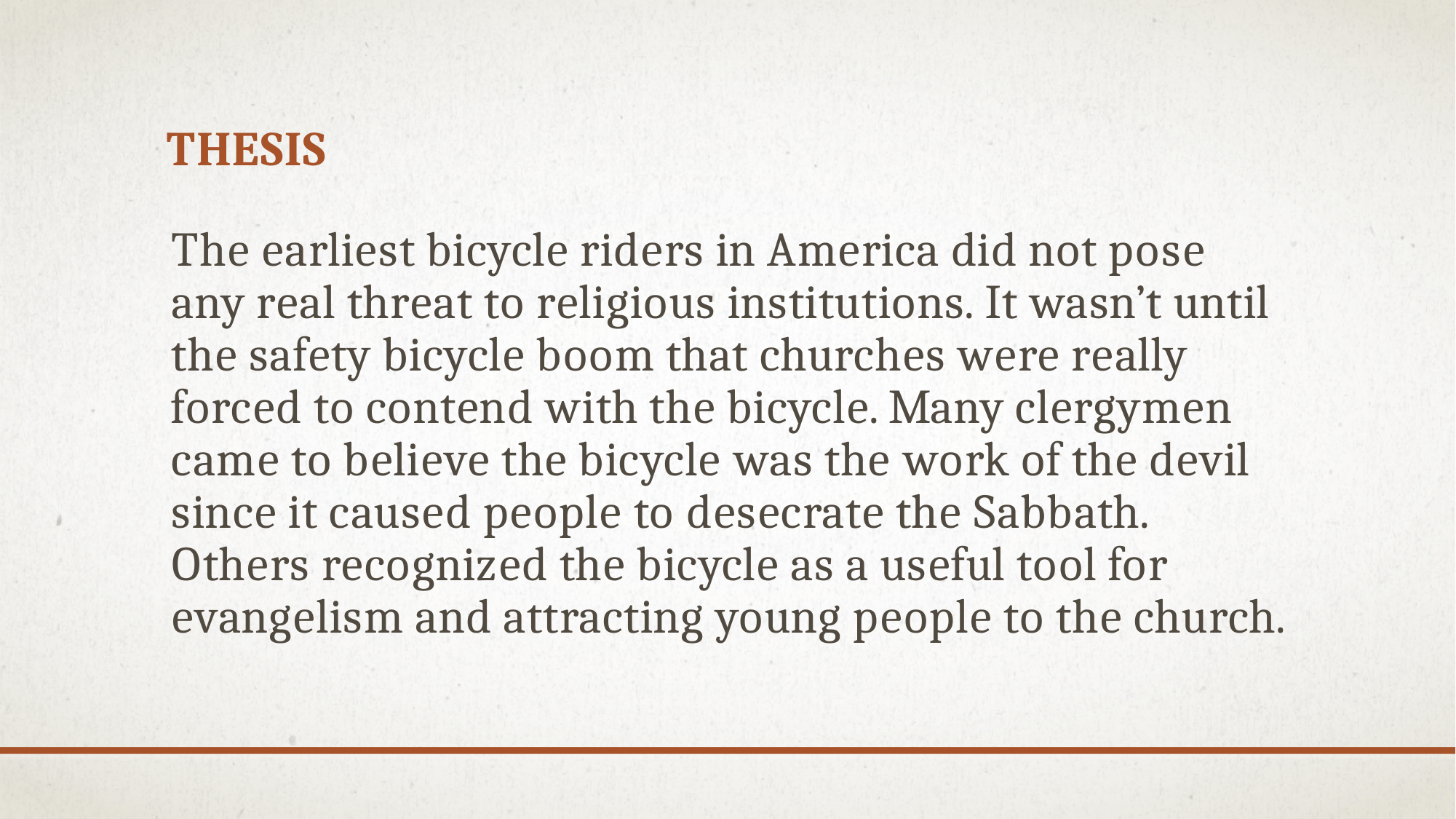

# Thesis
The earliest bicycle riders in America did not pose any real threat to religious institutions. It wasn’t until the safety bicycle boom that churches were really forced to contend with the bicycle. Many clergymen came to believe the bicycle was the work of the devil since it caused people to desecrate the Sabbath. Others recognized the bicycle as a useful tool for evangelism and attracting young people to the church.